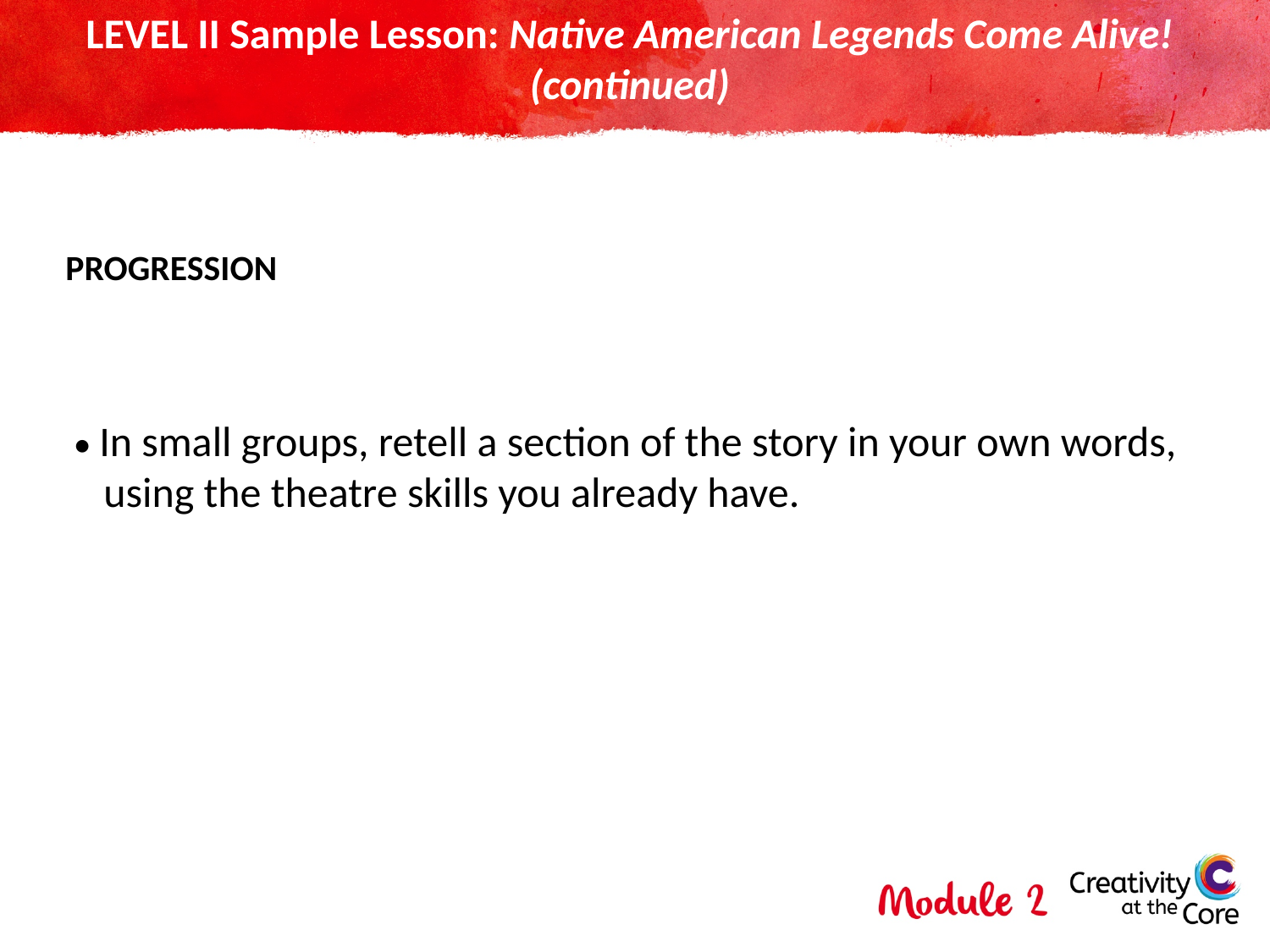

# LEVEL II Sample Lesson: Native American Legends Come Alive! (continued)

PROGRESSION

 • In small groups, retell a section of the story in your own words,
    using the theatre skills you already have.